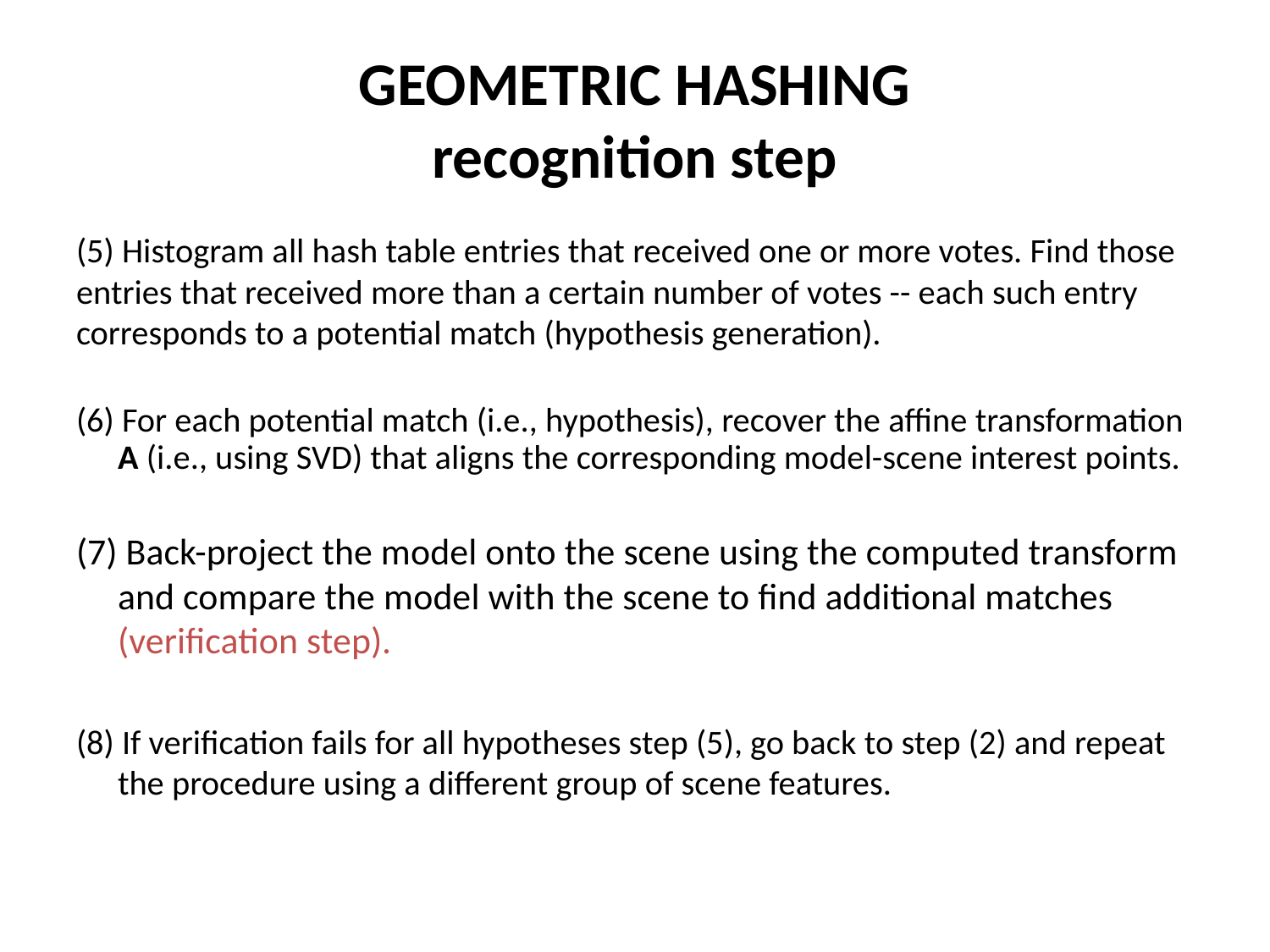

# GEOMETRIC HASHING recognition step
(5) Histogram all hash table entries that received one or more votes. Find those entries that received more than a certain number of votes -- each such entry corresponds to a potential match (hypothesis generation).

(6) For each potential match (i.e., hypothesis), recover the affine transformation A (i.e., using SVD) that aligns the corresponding model-scene interest points.

(7) Back-project the model onto the scene using the computed transform and compare the model with the scene to find additional matches  (verification step).

(8) If verification fails for all hypotheses step (5), go back to step (2) and repeat the procedure using a different group of scene features.